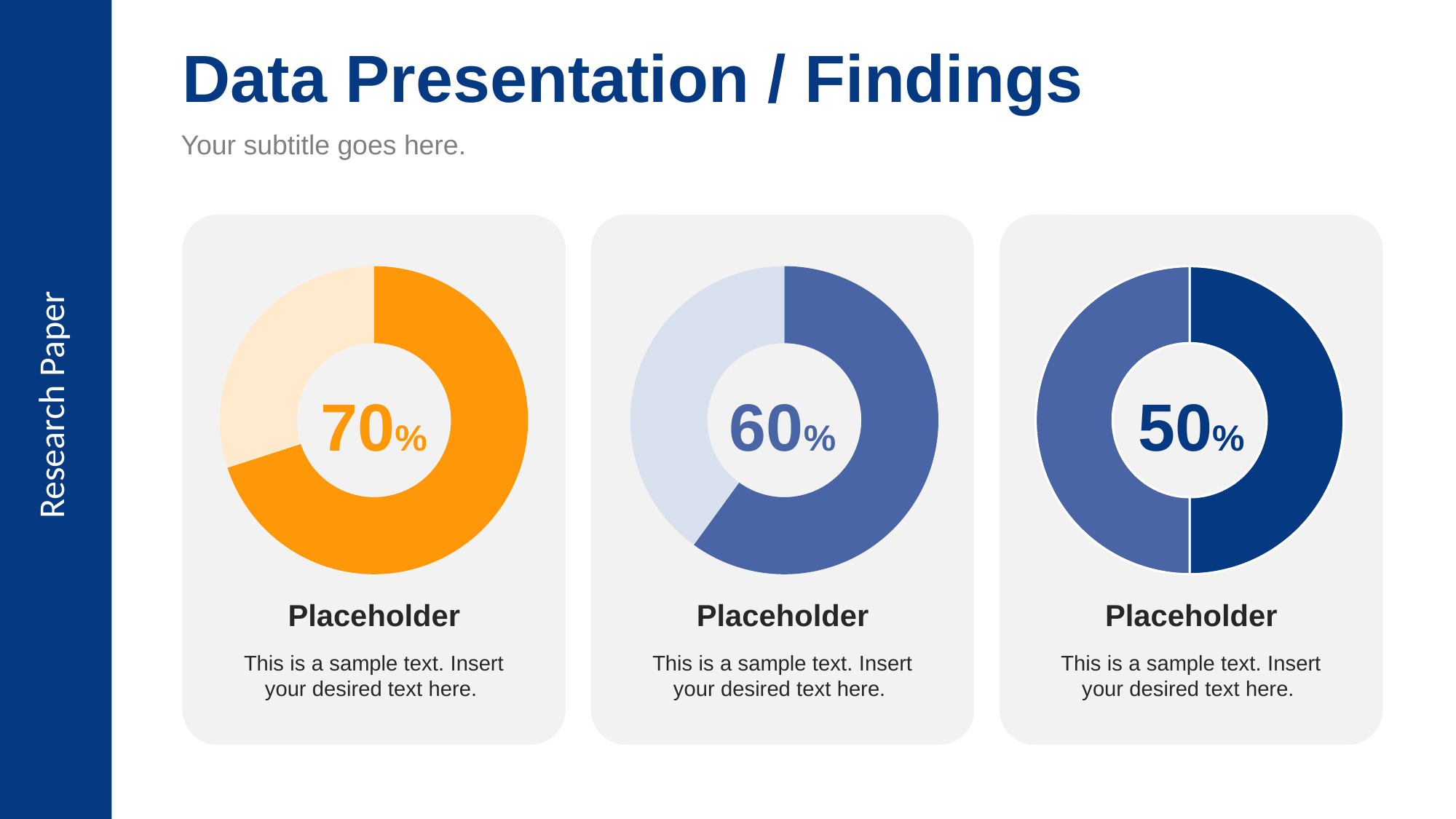

# Data Presentation / Findings
Your subtitle goes here.

### Chart

| Category | Sales |
|---|---|
| 1st Qtr | 70.0 |
| 2nd Qtr | 30.0 |

### Chart

| Category | Sales |
|---|---|
| 1st Qtr | 60.0 |
| 2nd Qtr | 40.0 |

### Chart

| Category | Sales |
|---|---|
| 1st Qtr | 50.0 |
| 2nd Qtr | 50.0 |
Research Paper
70%
60%
50%
Placeholder
This is a sample text. Insert your desired text here.
Placeholder
This is a sample text. Insert your desired text here.
Placeholder
This is a sample text. Insert your desired text here.